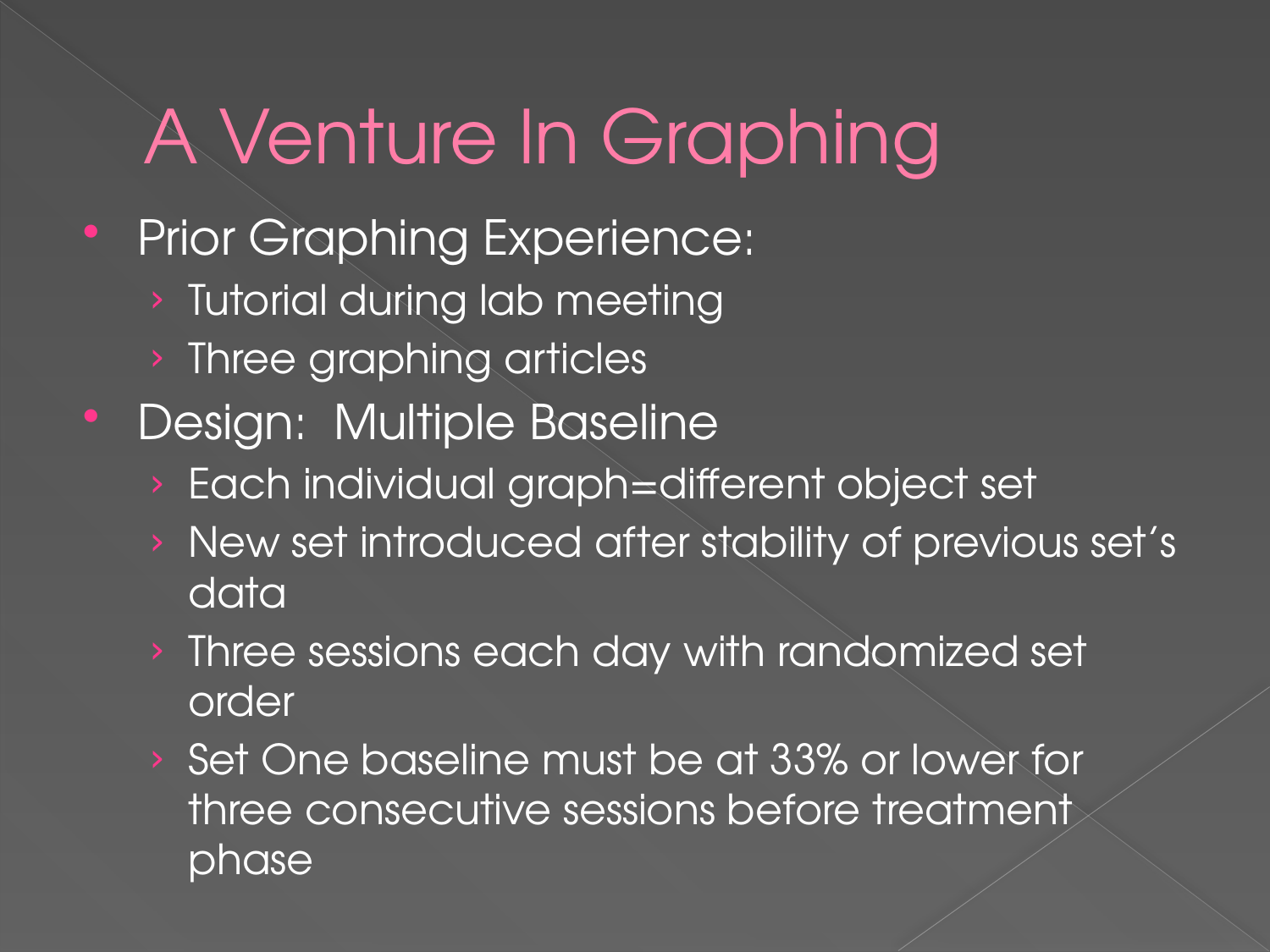

# A Venture In Graphing
Prior Graphing Experience:
Tutorial during lab meeting
Three graphing articles
Design:  Multiple Baseline
Each individual graph=different object set
New set introduced after stability of previous set’s data
Three sessions each day with randomized set order
Set One baseline must be at 33% or lower for three consecutive sessions before treatment phase